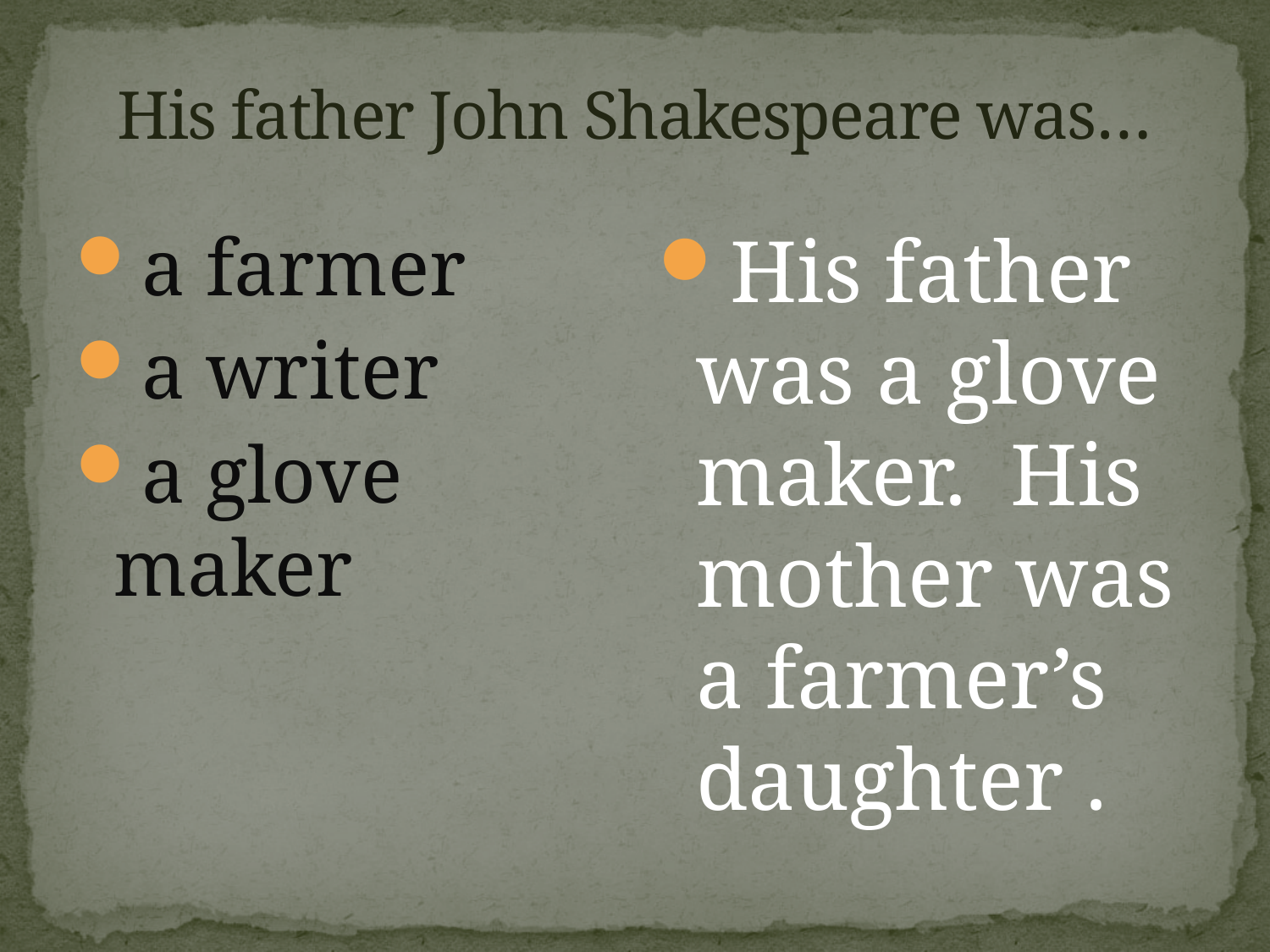

# His father John Shakespeare was…
a farmer
a writer
a glove maker
His father was a glove maker.  His mother was a farmer’s daughter .